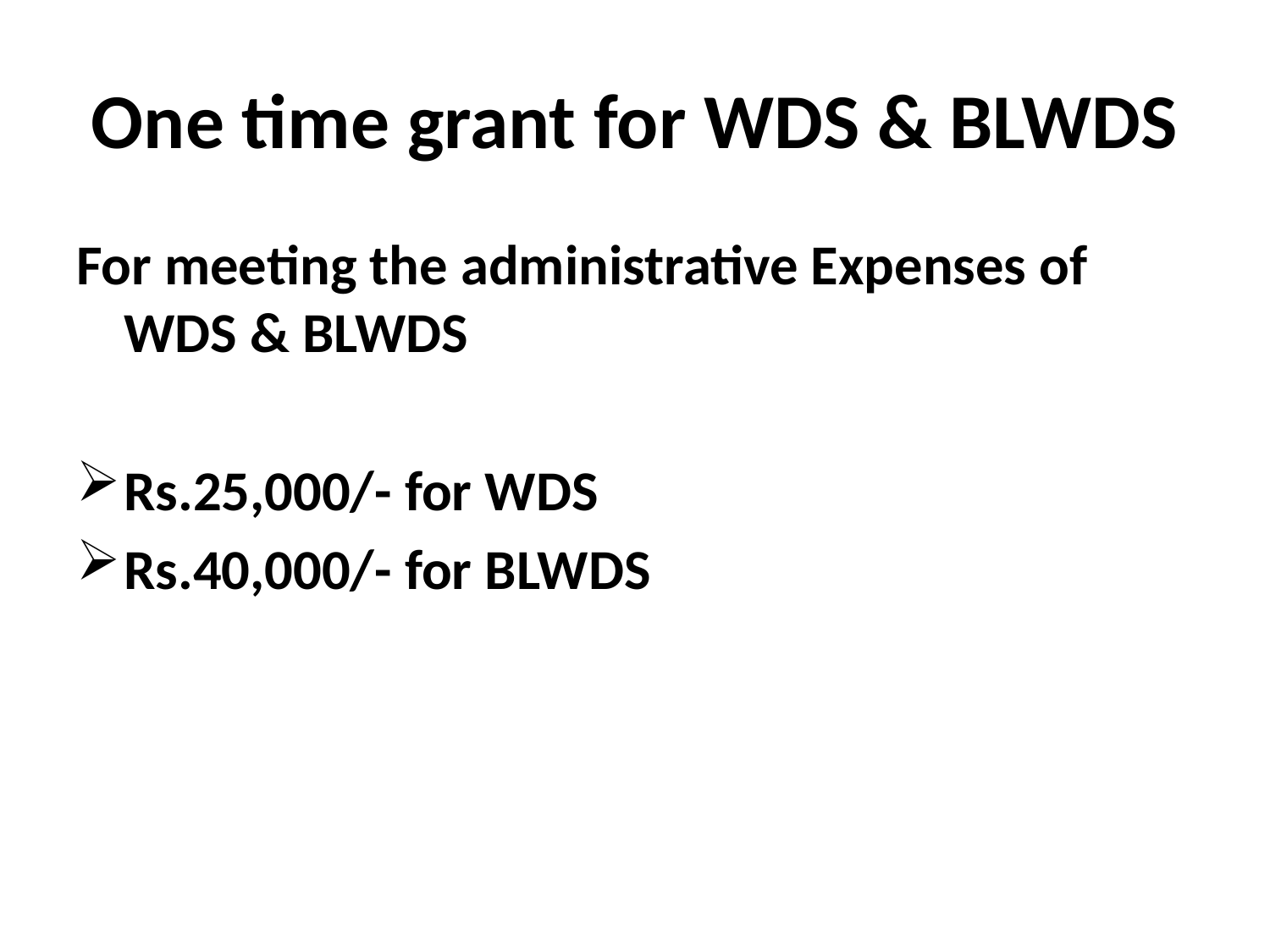

# One time grant for WDS & BLWDS
For meeting the administrative Expenses of WDS & BLWDS

Rs.25,000/- for WDS
Rs.40,000/- for BLWDS